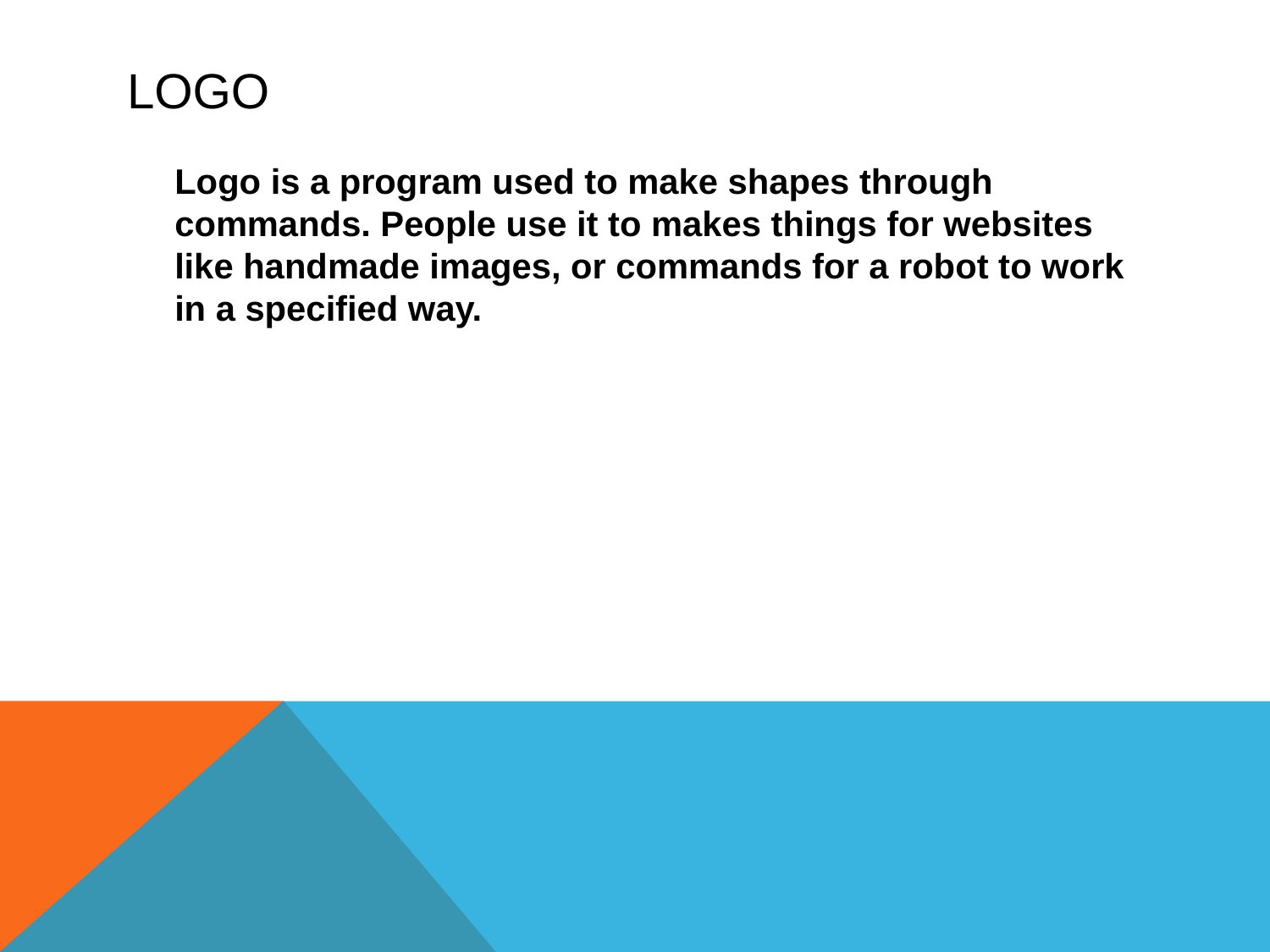

# LOGO
	Logo is a program used to make shapes through commands. People use it to makes things for websites like handmade images, or commands for a robot to work in a specified way.